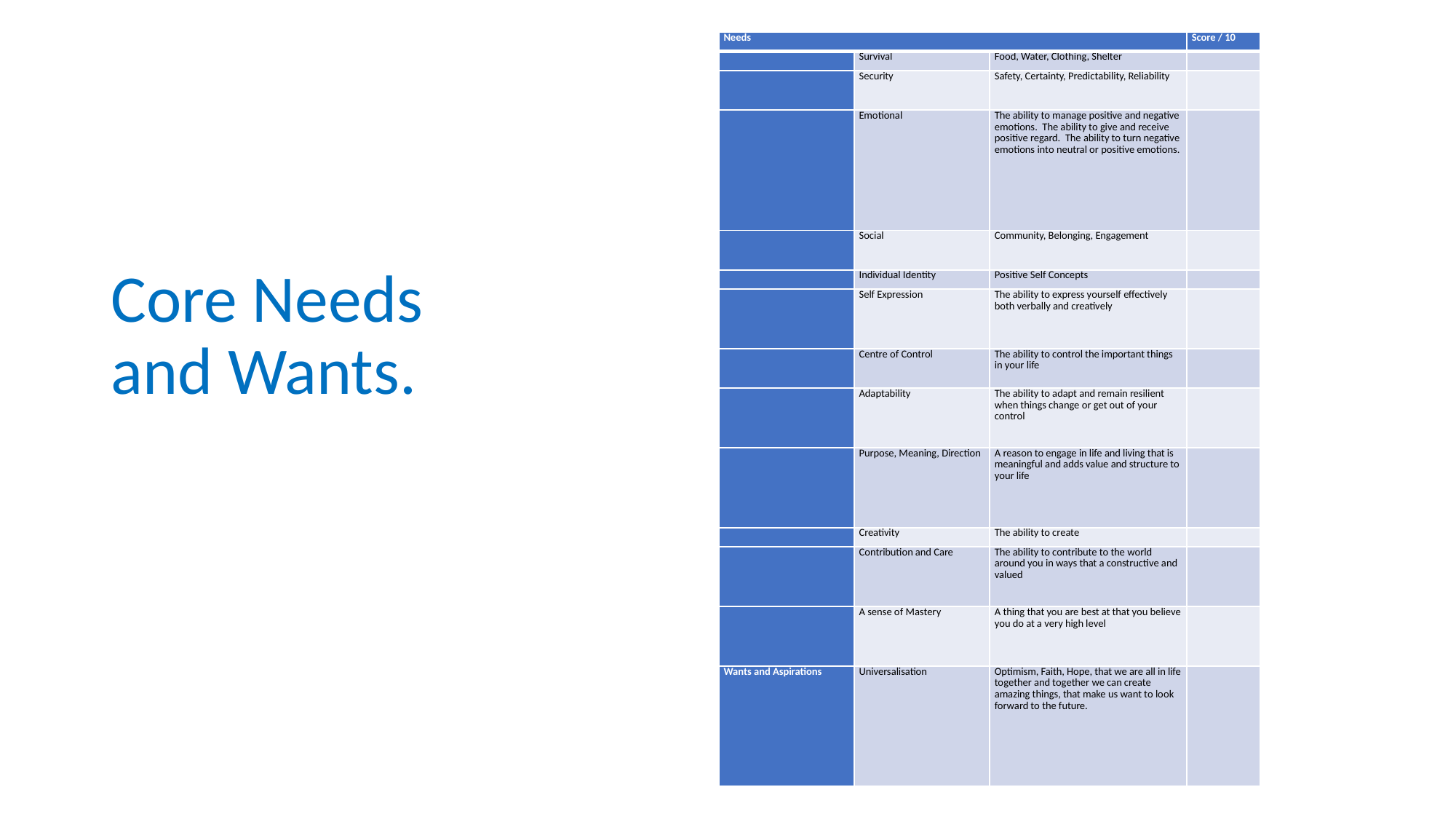

| Needs |  |  | Score / 10 |
| --- | --- | --- | --- |
|  | Survival | Food, Water, Clothing, Shelter |  |
|  | Security | Safety, Certainty, Predictability, Reliability |  |
|  | Emotional | The ability to manage positive and negative emotions. The ability to give and receive positive regard. The ability to turn negative emotions into neutral or positive emotions. |  |
|  | Social | Community, Belonging, Engagement |  |
|  | Individual Identity | Positive Self Concepts |  |
|  | Self Expression | The ability to express yourself effectively both verbally and creatively |  |
|  | Centre of Control | The ability to control the important things in your life |  |
|  | Adaptability | The ability to adapt and remain resilient when things change or get out of your control |  |
|  | Purpose, Meaning, Direction | A reason to engage in life and living that is meaningful and adds value and structure to your life |  |
|  | Creativity | The ability to create |  |
|  | Contribution and Care | The ability to contribute to the world around you in ways that a constructive and valued |  |
|  | A sense of Mastery | A thing that you are best at that you believe you do at a very high level |  |
| Wants and Aspirations | Universalisation | Optimism, Faith, Hope, that we are all in life together and together we can create amazing things, that make us want to look forward to the future. |  |
# Core Needs and Wants.